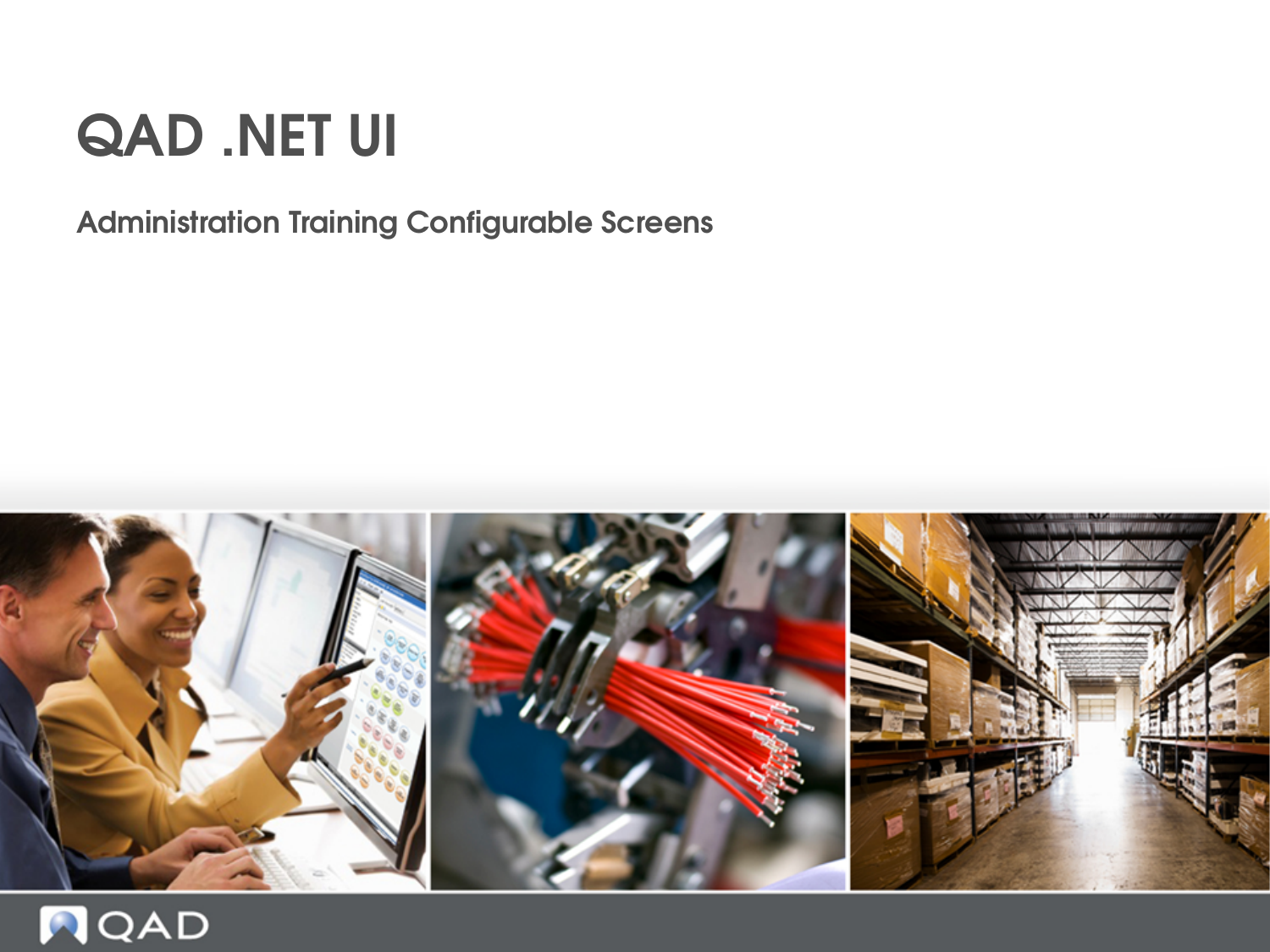

# QAD .NET UI
Administration Training Configurable Screens